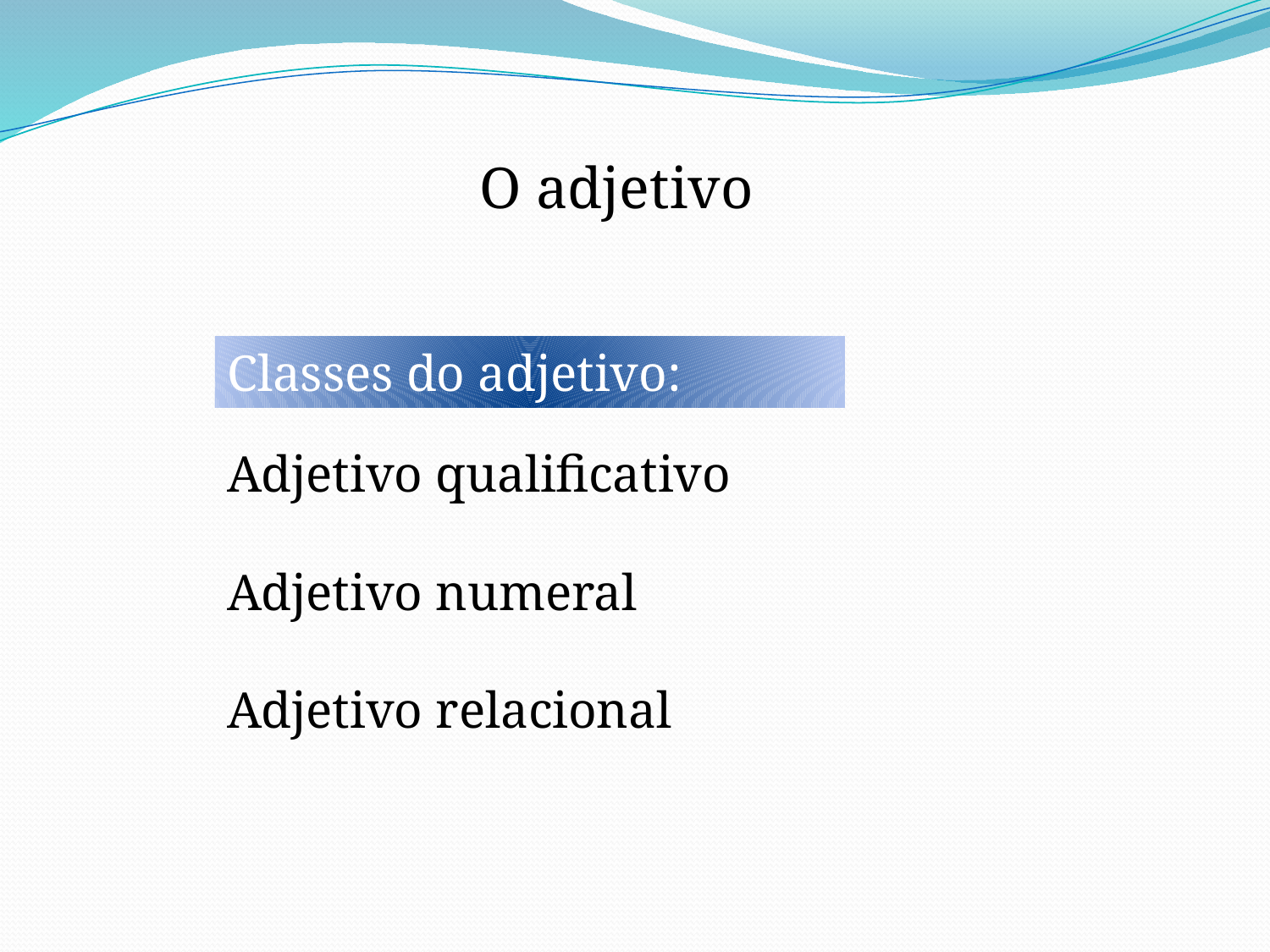

O adjetivo
Classes do adjetivo:
Adjetivo qualificativo

Adjetivo numeral

Adjetivo relacional